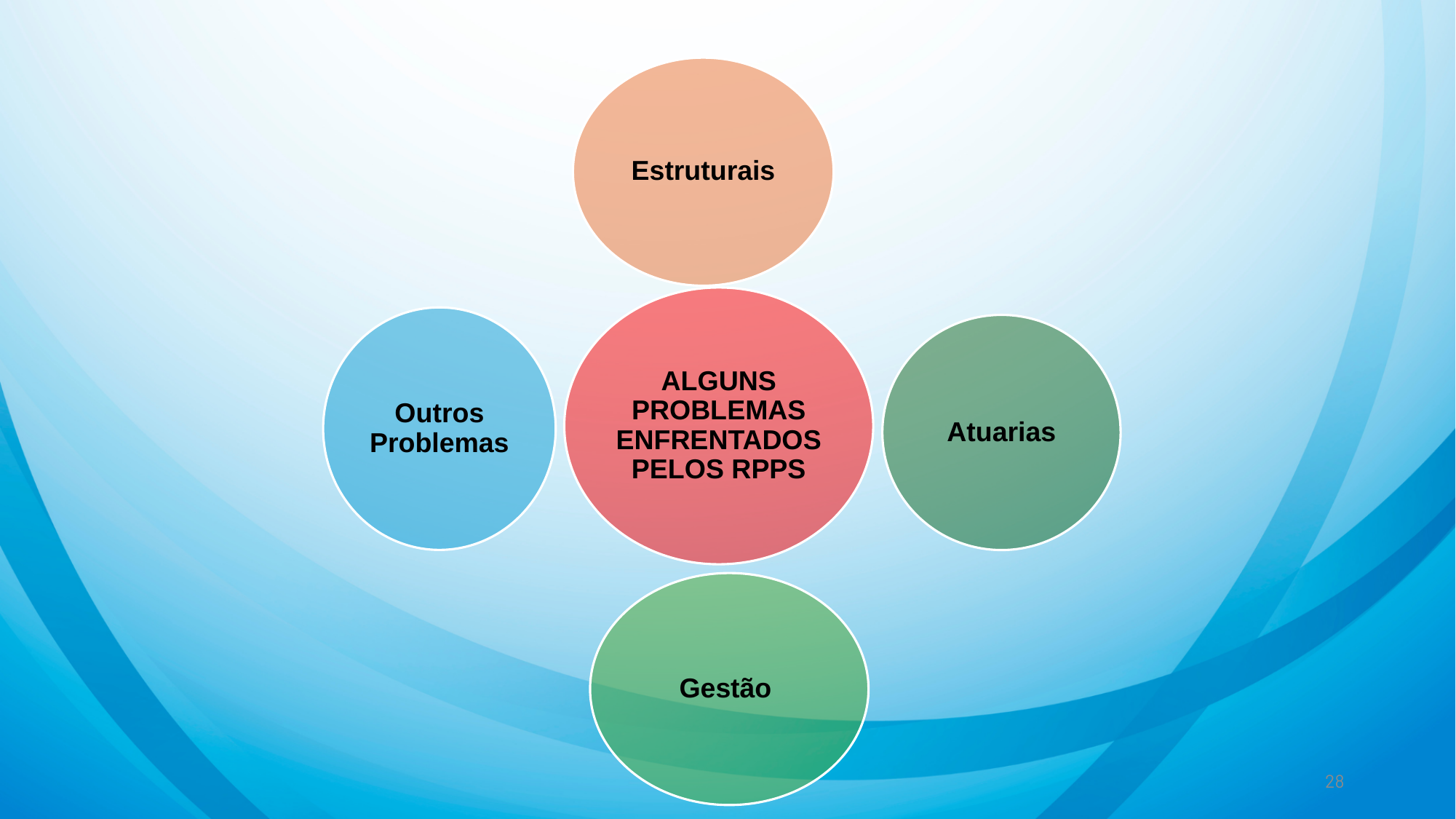

ALGUNS PROBLEMAS ENFRENTADOS PELOS RPPS
Estruturais
Atuarias
Gestão
Outros Problemas
28